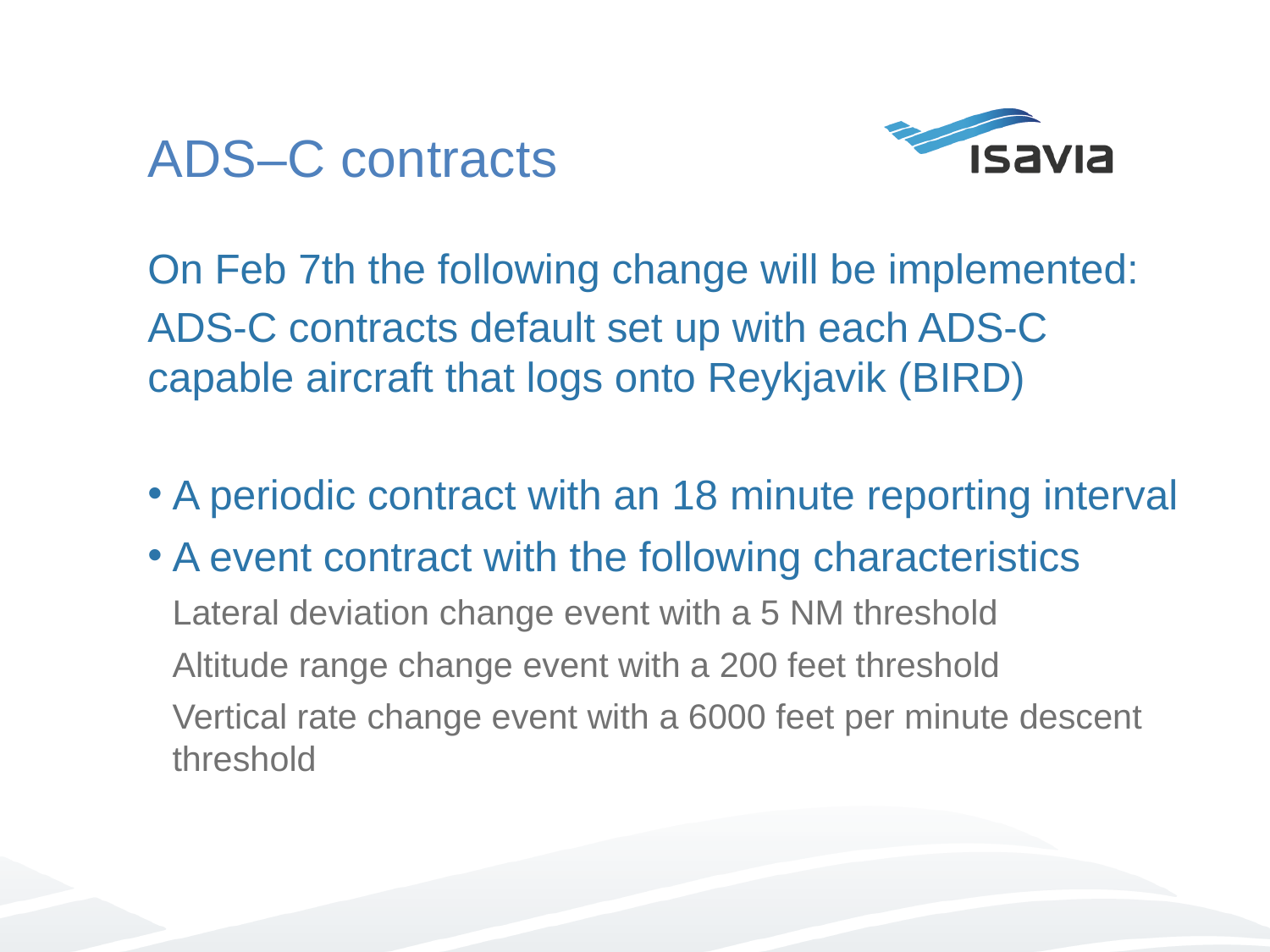

# ADS–C contracts
On Feb 7th the following change will be implemented:
ADS-C contracts default set up with each ADS-C capable aircraft that logs onto Reykjavik (BIRD)

A periodic contract with an 18 minute reporting interval
A event contract with the following characteristics
Lateral deviation change event with a 5 NM threshold
Altitude range change event with a 200 feet threshold
Vertical rate change event with a 6000 feet per minute descent threshold